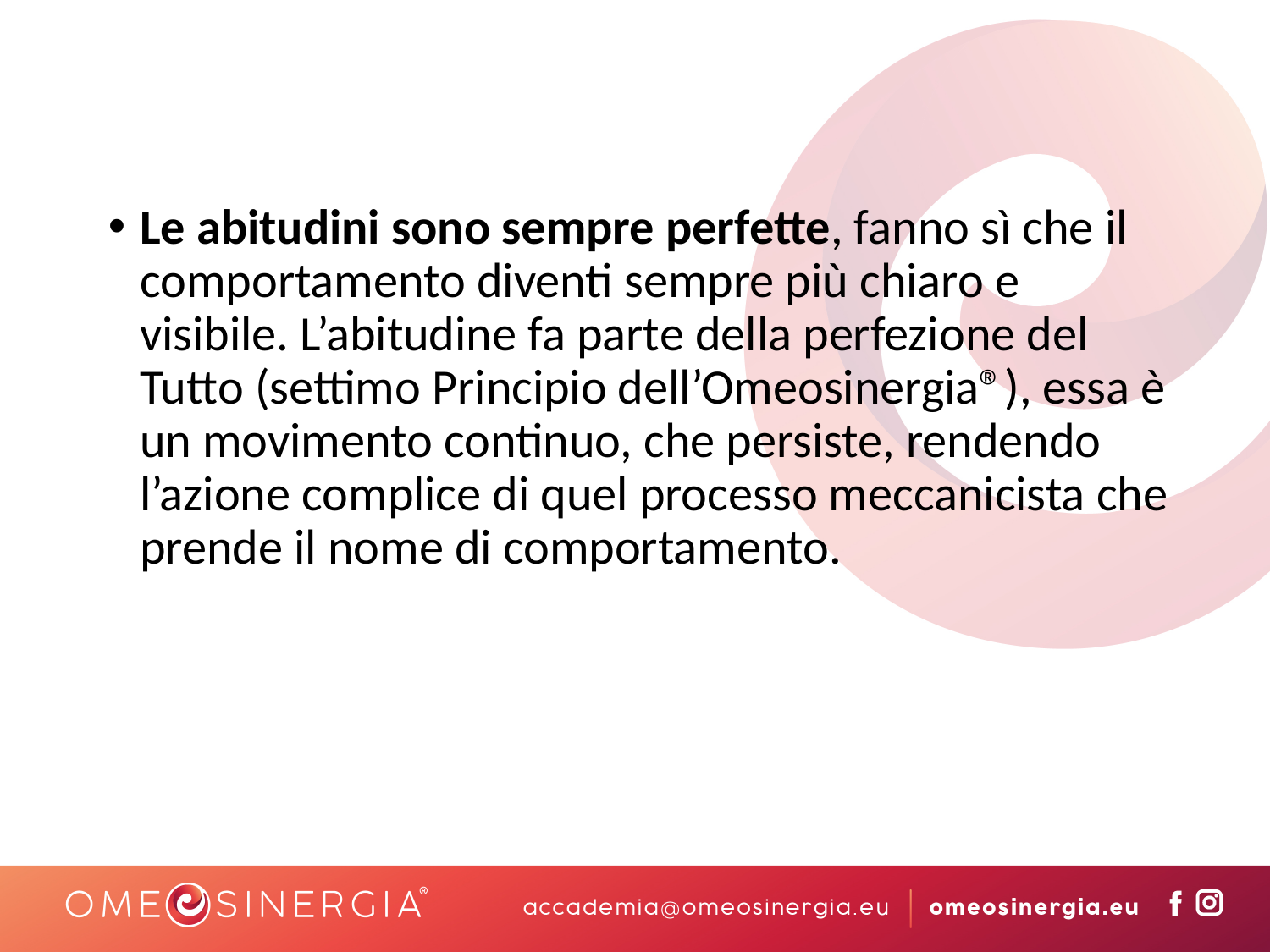

Le abitudini sono sempre perfette, fanno sì che il comportamento diventi sempre più chiaro e visibile. L’abitudine fa parte della perfezione del Tutto (settimo Principio dell’Omeosinergia®), essa è un movimento continuo, che persiste, rendendo l’azione complice di quel processo meccanicista che prende il nome di comportamento.